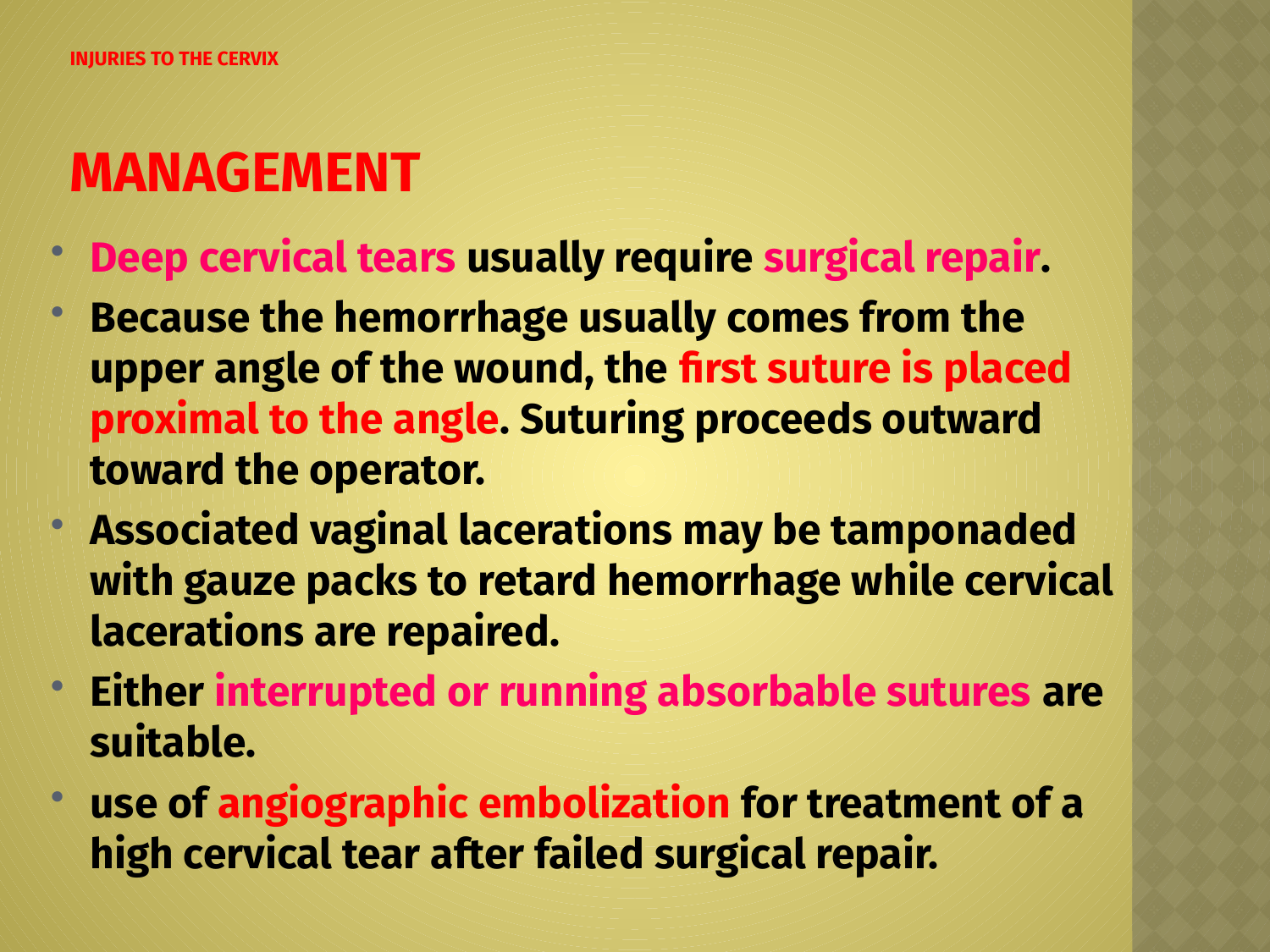

# Injuries to the Cervix Management
Deep cervical tears usually require surgical repair.
Because the hemorrhage usually comes from the upper angle of the wound, the first suture is placed proximal to the angle. Suturing proceeds outward toward the operator.
Associated vaginal lacerations may be tamponaded with gauze packs to retard hemorrhage while cervical lacerations are repaired.
Either interrupted or running absorbable sutures are suitable.
use of angiographic embolization for treatment of a high cervical tear after failed surgical repair.